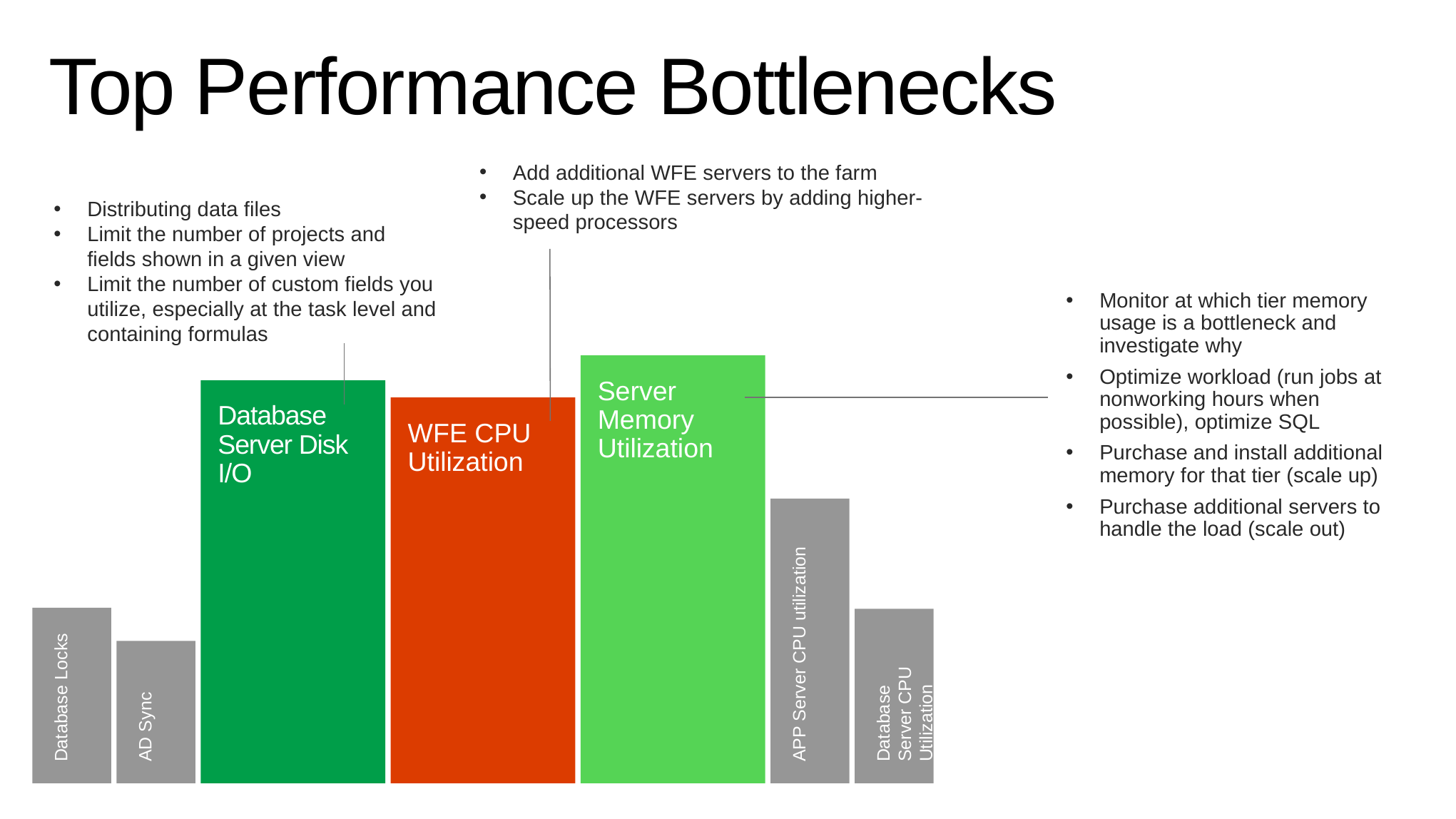

# Top Performance Bottlenecks
Add additional WFE servers to the farm
Scale up the WFE servers by adding higher-speed processors
Distributing data files
Limit the number of projects and fields shown in a given view
Limit the number of custom fields you utilize, especially at the task level and containing formulas
Monitor at which tier memory usage is a bottleneck and investigate why
Optimize workload (run jobs at nonworking hours when possible), optimize SQL
Purchase and install additional memory for that tier (scale up)
Purchase additional servers to handle the load (scale out)

Server Memory Utilization

Database Server Disk I/O
WFE CPU Utilization
APP Server CPU utilization
Database Locks
Database Server CPU Utilization
AD Sync